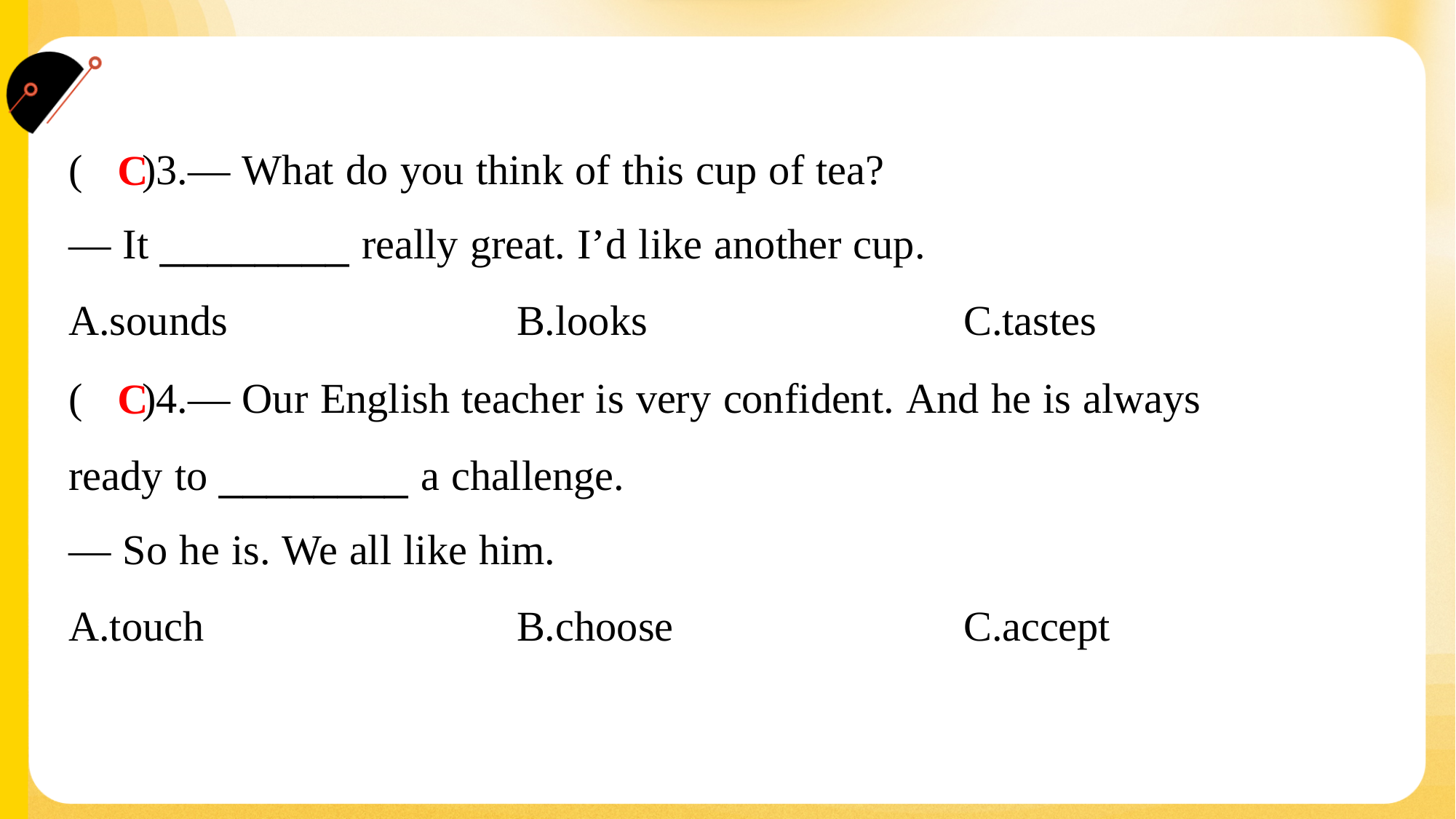

(     )3.— What do you think of this cup of tea?
— It ________ really great. I’d like another cup.
C
A.sounds	B.looks	C.tastes
(     )4.— Our English teacher is very confident. And he is always
ready to ________ a challenge.
— So he is. We all like him.
C
A.touch	B.choose	C.accept